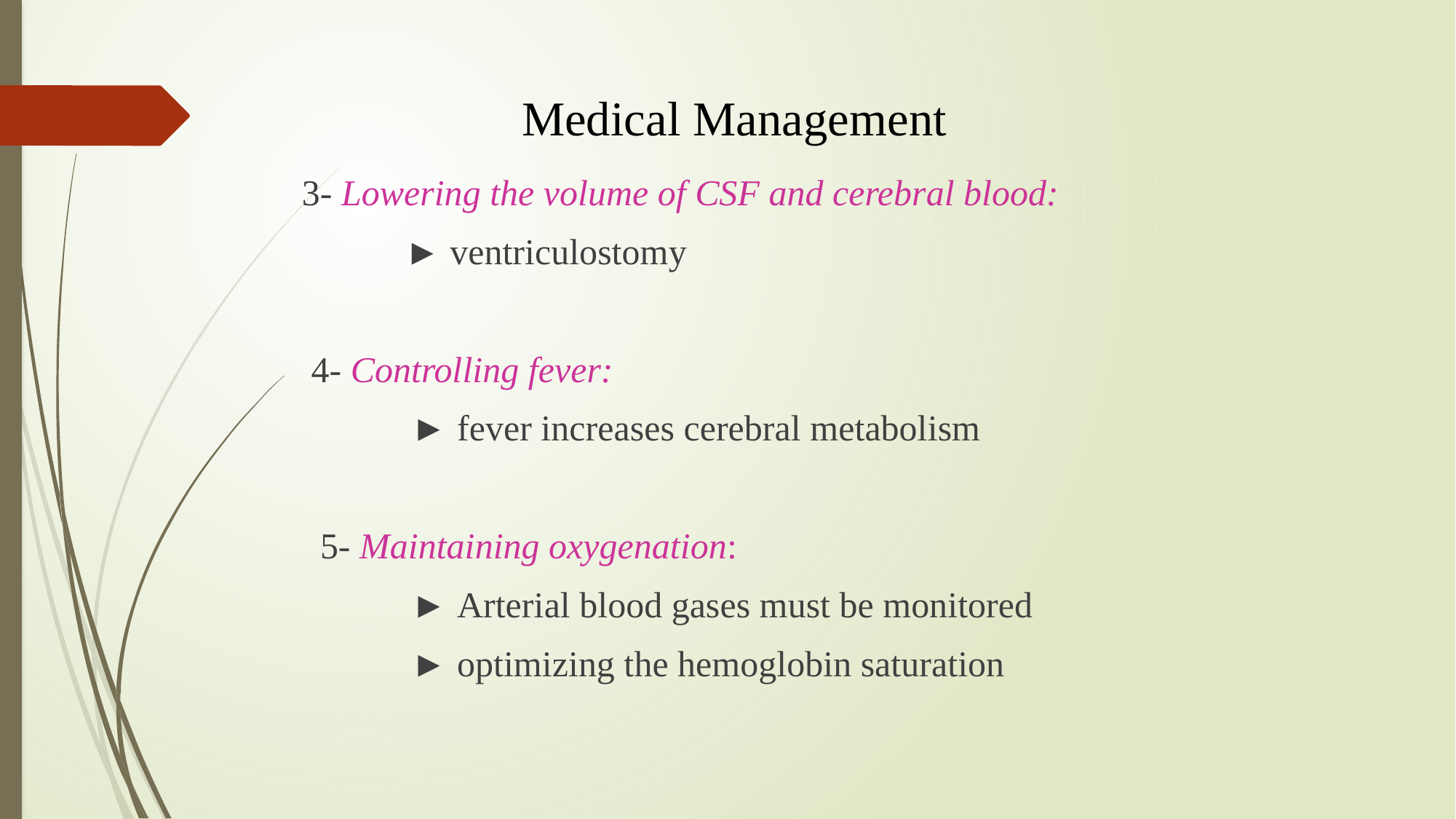

Medical Management
   3- Lowering the volume of CSF and cerebral blood:
             ► ventriculostomy

    4- Controlling fever:
               ► fever increases cerebral metabolism

     5- Maintaining oxygenation:
               ► Arterial blood gases must be monitored
               ► optimizing the hemoglobin saturation